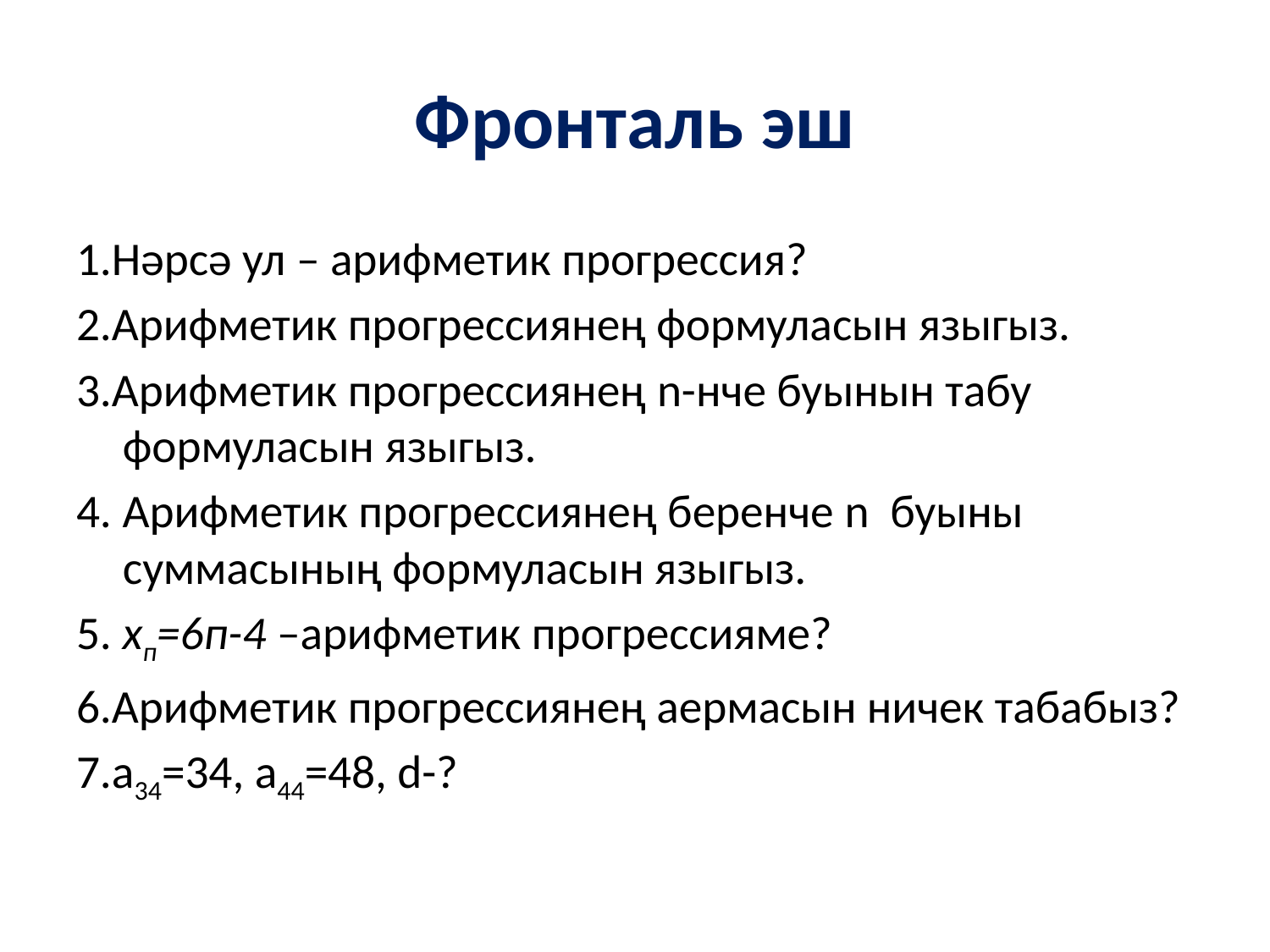

# Фронталь эш
1.Нәрсә ул – арифметик прогрессия?
2.Арифметик прогрессиянең формуласын языгыз.
3.Арифметик прогрессиянең n-нче буынын табу формуласын языгыз.
4. Арифметик прогрессиянең беренче n  буыны суммасының формуласын языгыз.
5. хп=6п-4 –арифметик прогрессияме?
6.Арифметик прогрессиянең аермасын ничек табабыз?
7.а34=34, а44=48, d-?